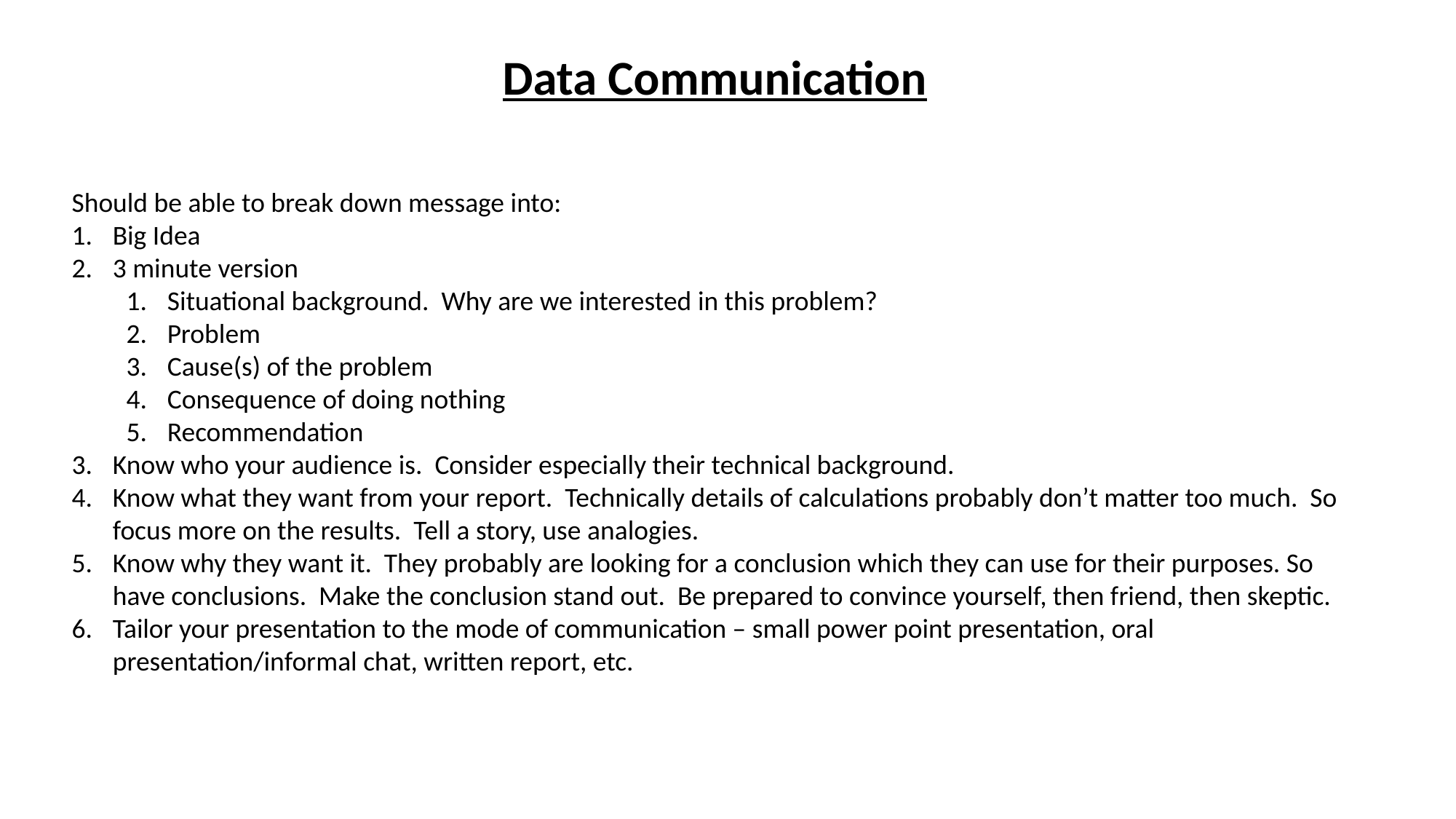

Data Communication
Should be able to break down message into:
Big Idea
3 minute version
Situational background.  Why are we interested in this problem?
Problem
Cause(s) of the problem
Consequence of doing nothing
Recommendation
Know who your audience is.  Consider especially their technical background.
Know what they want from your report.  Technically details of calculations probably don’t matter too much.  So focus more on the results.  Tell a story, use analogies.
Know why they want it.  They probably are looking for a conclusion which they can use for their purposes. So have conclusions.  Make the conclusion stand out.  Be prepared to convince yourself, then friend, then skeptic.
Tailor your presentation to the mode of communication – small power point presentation, oral presentation/informal chat, written report, etc.